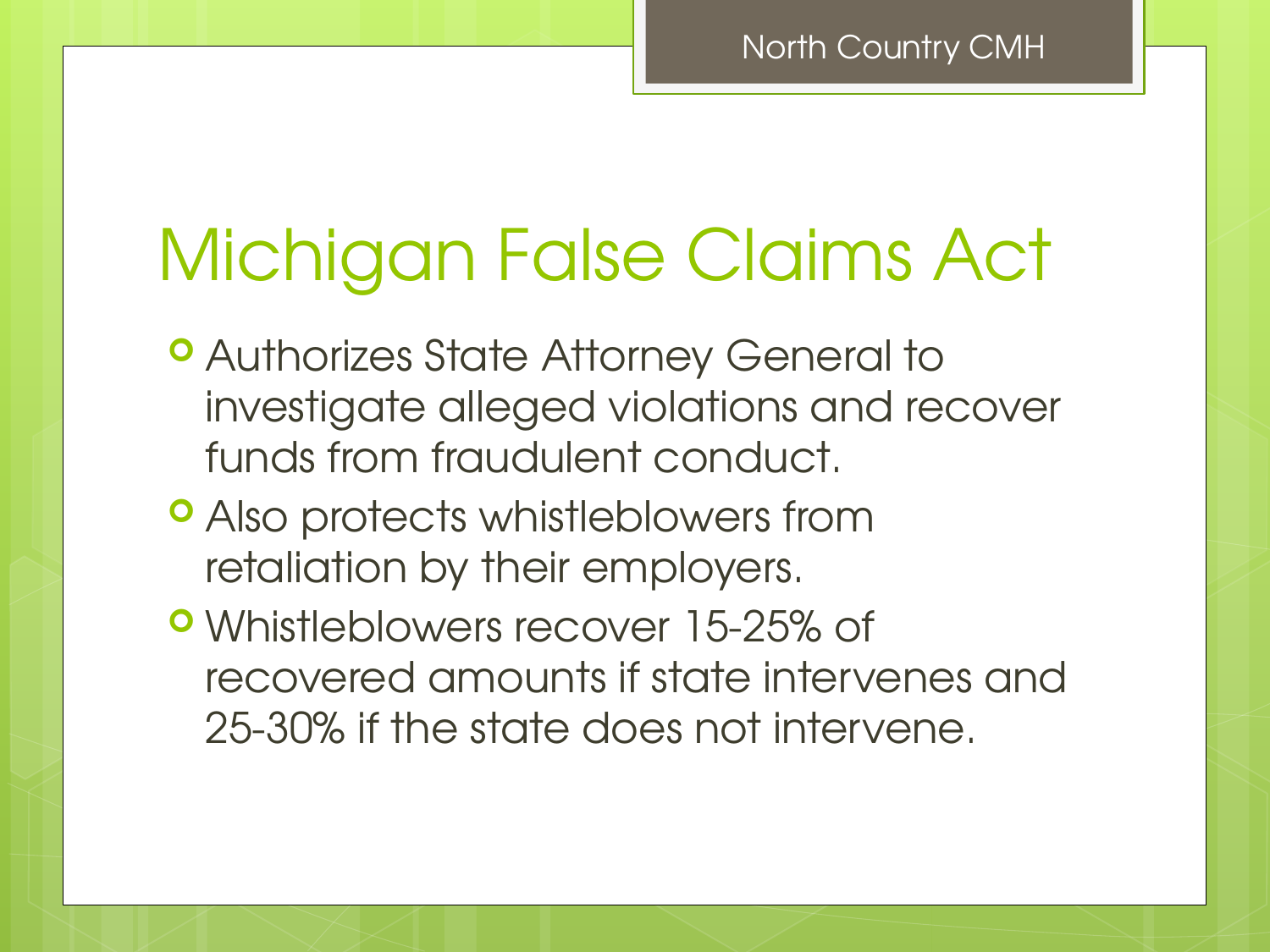

# Michigan False Claims Act
Authorizes State Attorney General to investigate alleged violations and recover funds from fraudulent conduct.
Also protects whistleblowers from retaliation by their employers.
Whistleblowers recover 15-25% of recovered amounts if state intervenes and 25-30% if the state does not intervene.